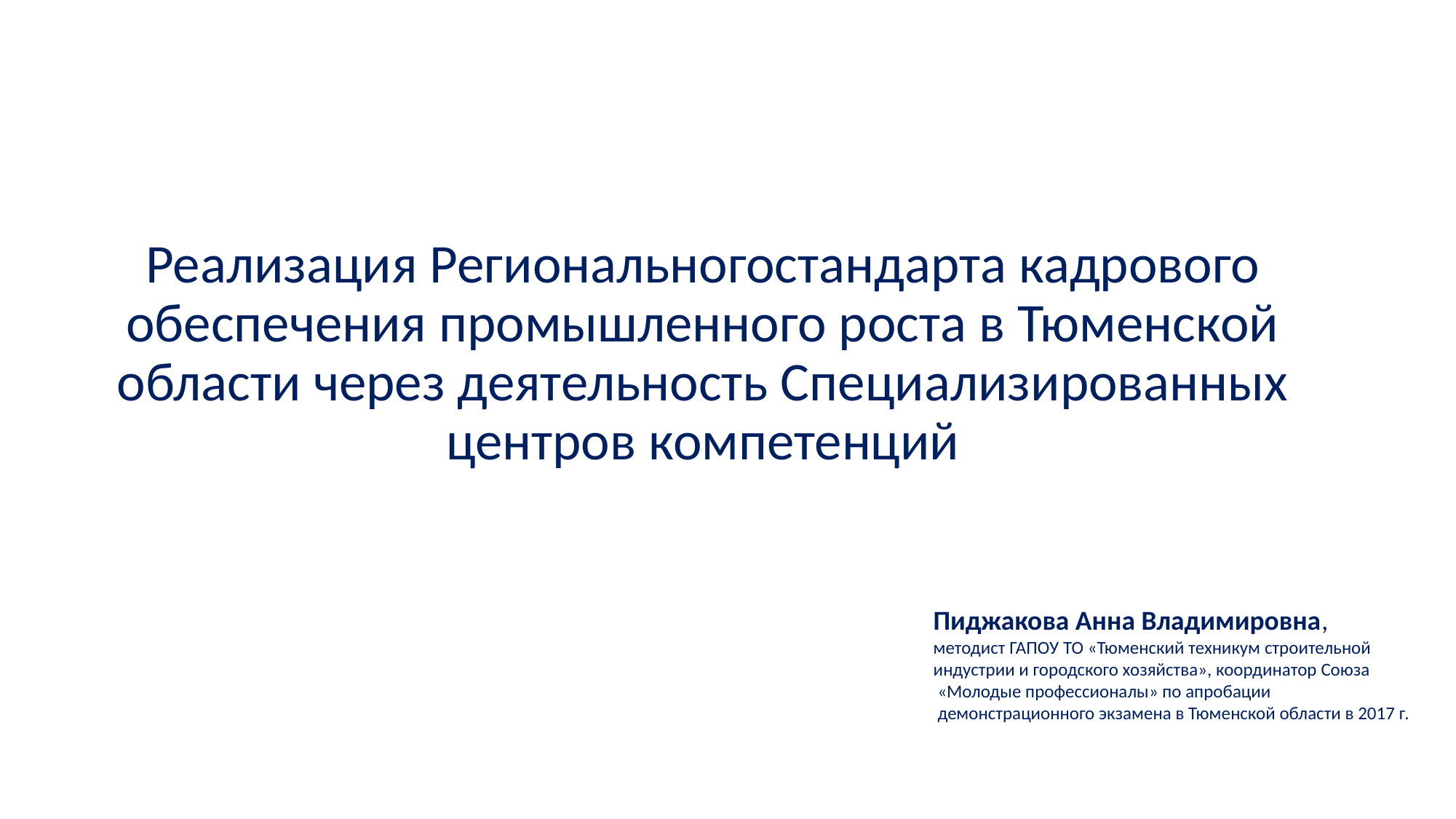

# Реализация Региональногостандарта кадрового обеспечения промышленного роста в Тюменской области через деятельность Специализированных центров компетенций
Пиджакова Анна Владимировна,
методист ГАПОУ ТО «Тюменский техникум строительной
индустрии и городского хозяйства», координатор Союза
 «Молодые профессионалы» по апробации
 демонстрационного экзамена в Тюменской области в 2017 г.